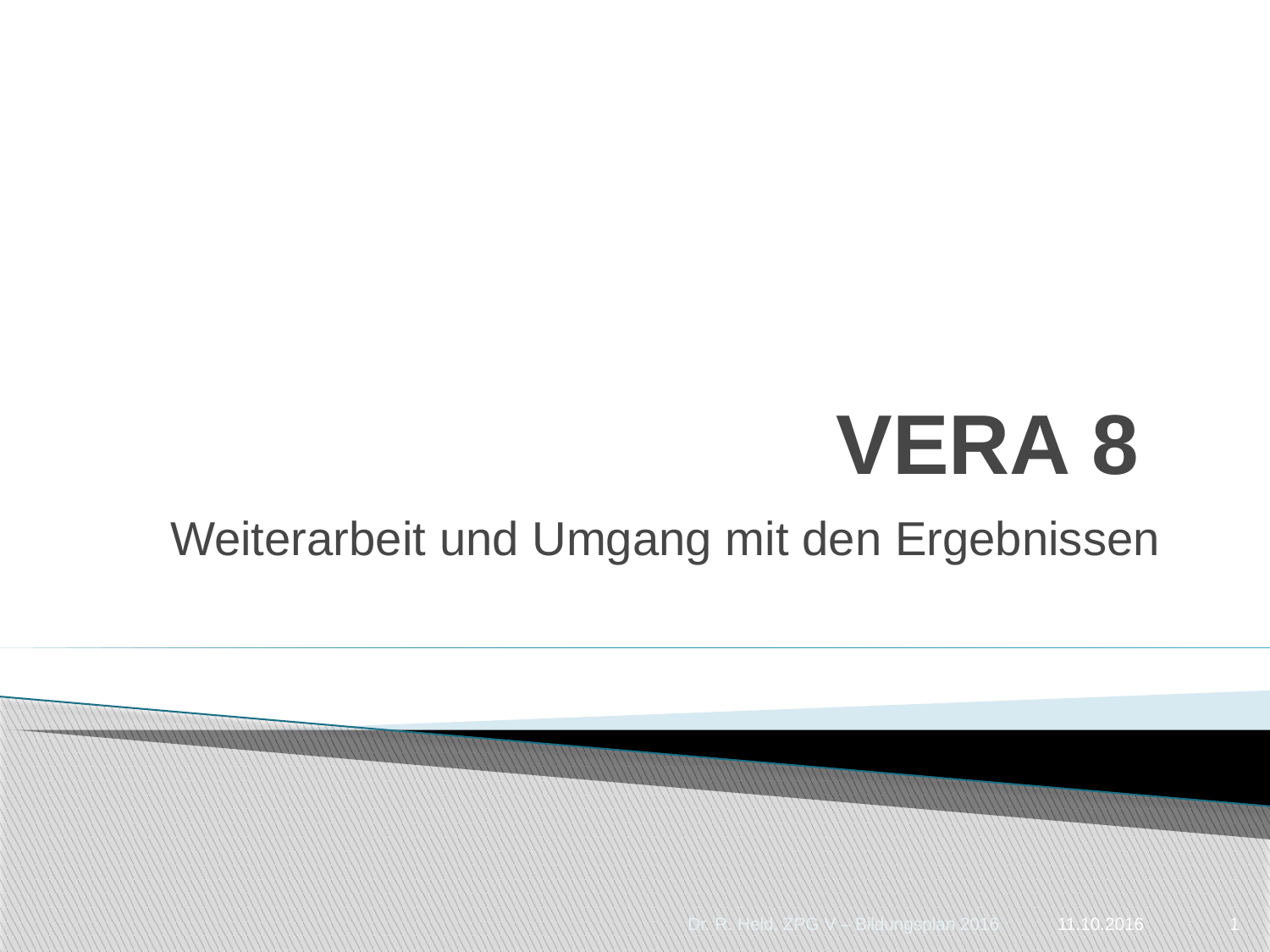

# VERA 8
Weiterarbeit und Umgang mit den Ergebnissen
11.10.2016
1
Dr. R. Held, ZPG V – Bildungsplan 2016